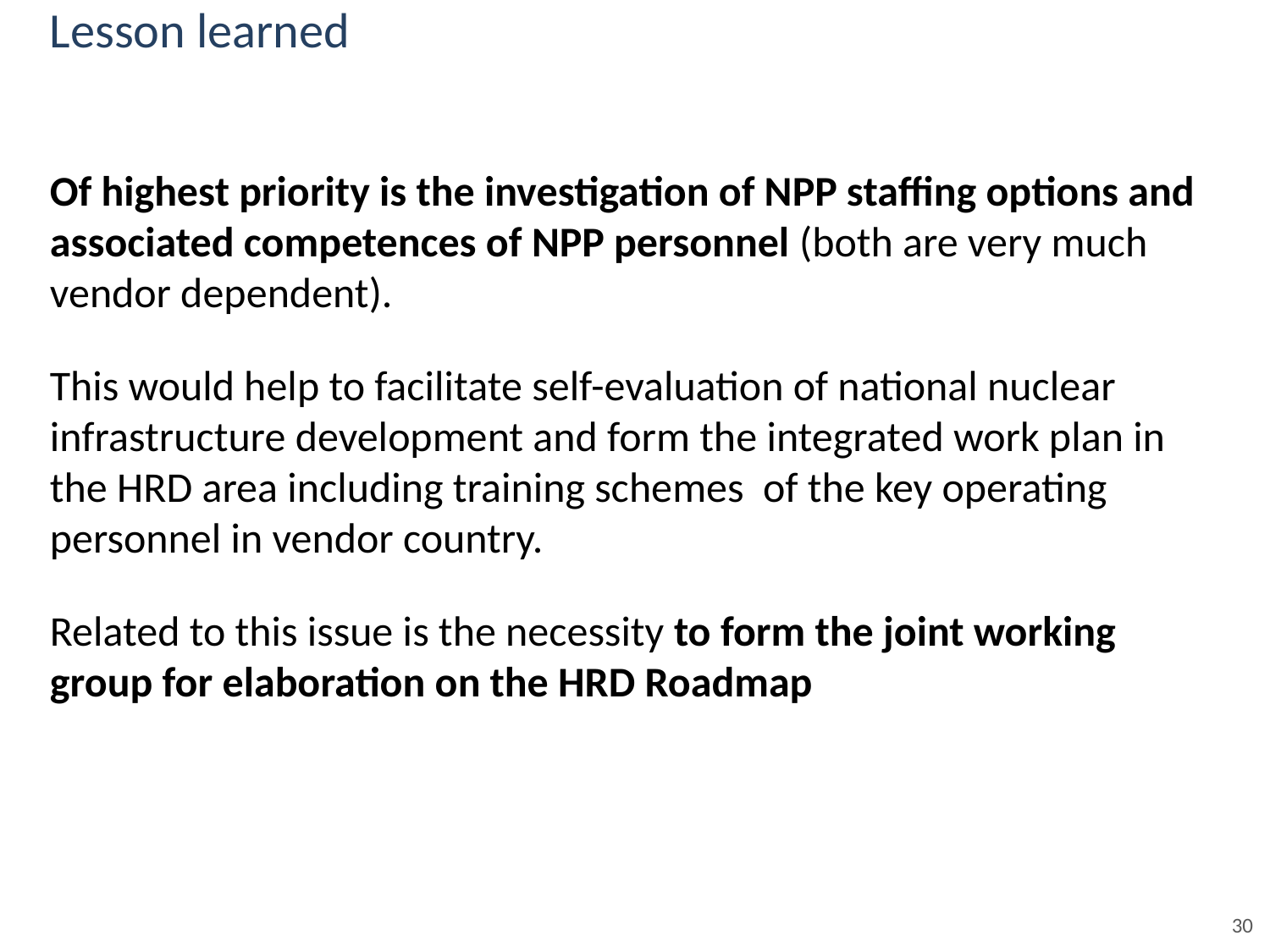

# Lesson learned
Of highest priority is the investigation of NPP staffing options and associated competences of NPP personnel (both are very much vendor dependent).
This would help to facilitate self-evaluation of national nuclear infrastructure development and form the integrated work plan in the HRD area including training schemes  of the key operating personnel in vendor country.
Related to this issue is the necessity to form the joint working group for elaboration on the HRD Roadmap
30
© ROSATOM-CICE&T